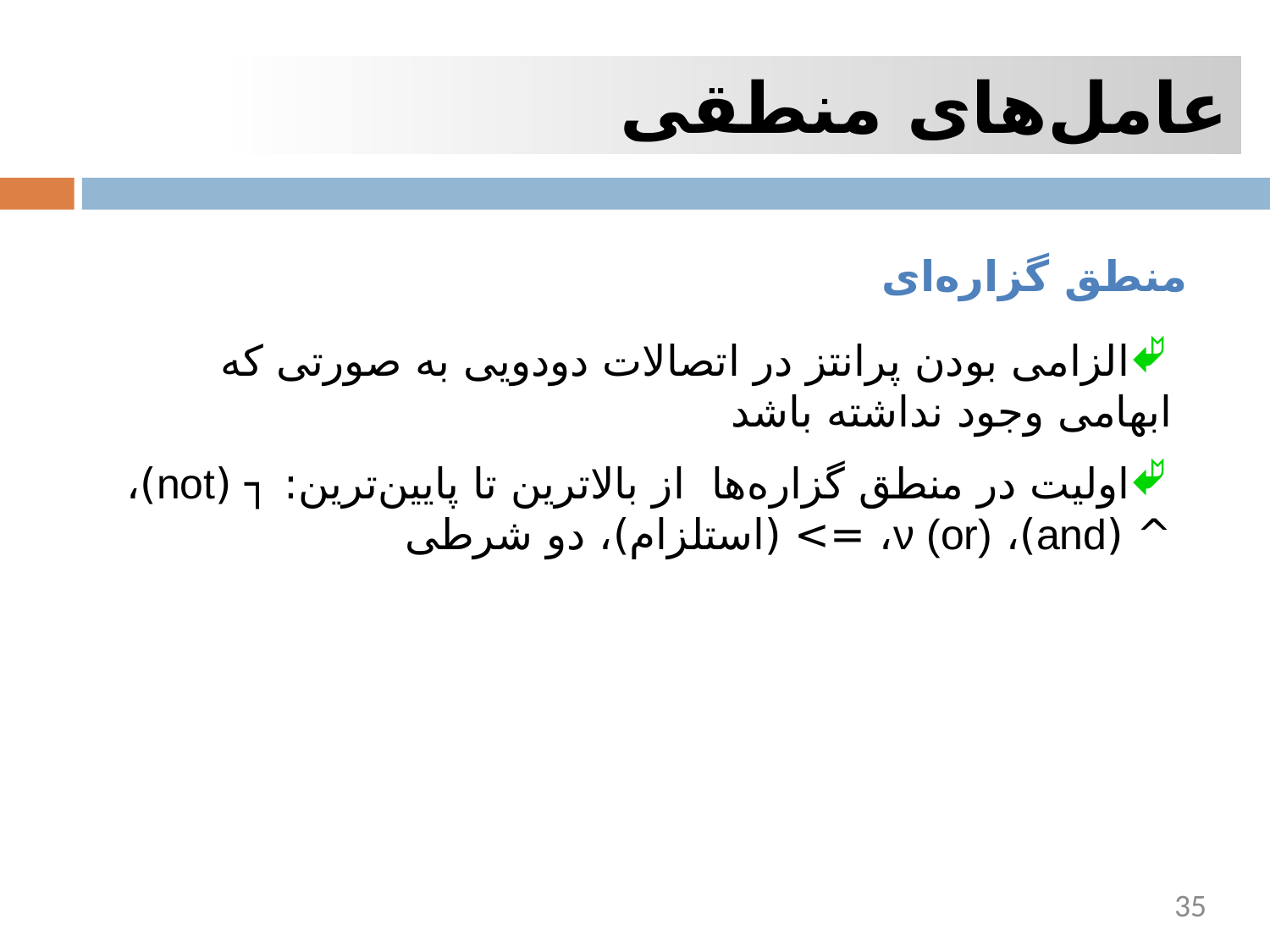

عامل‌های منطقی
منطق گزاره‌ای
الزامی بودن پرانتز در اتصالات دودویی به صورتی که ابهامی وجود نداشته باشد
اولیت در منطق گزاره‌ها  از بالاترین تا پایین‌ترین: ┐ (not)، ^ (and)، ν (or)، => (استلزام)، دو شرطی
35